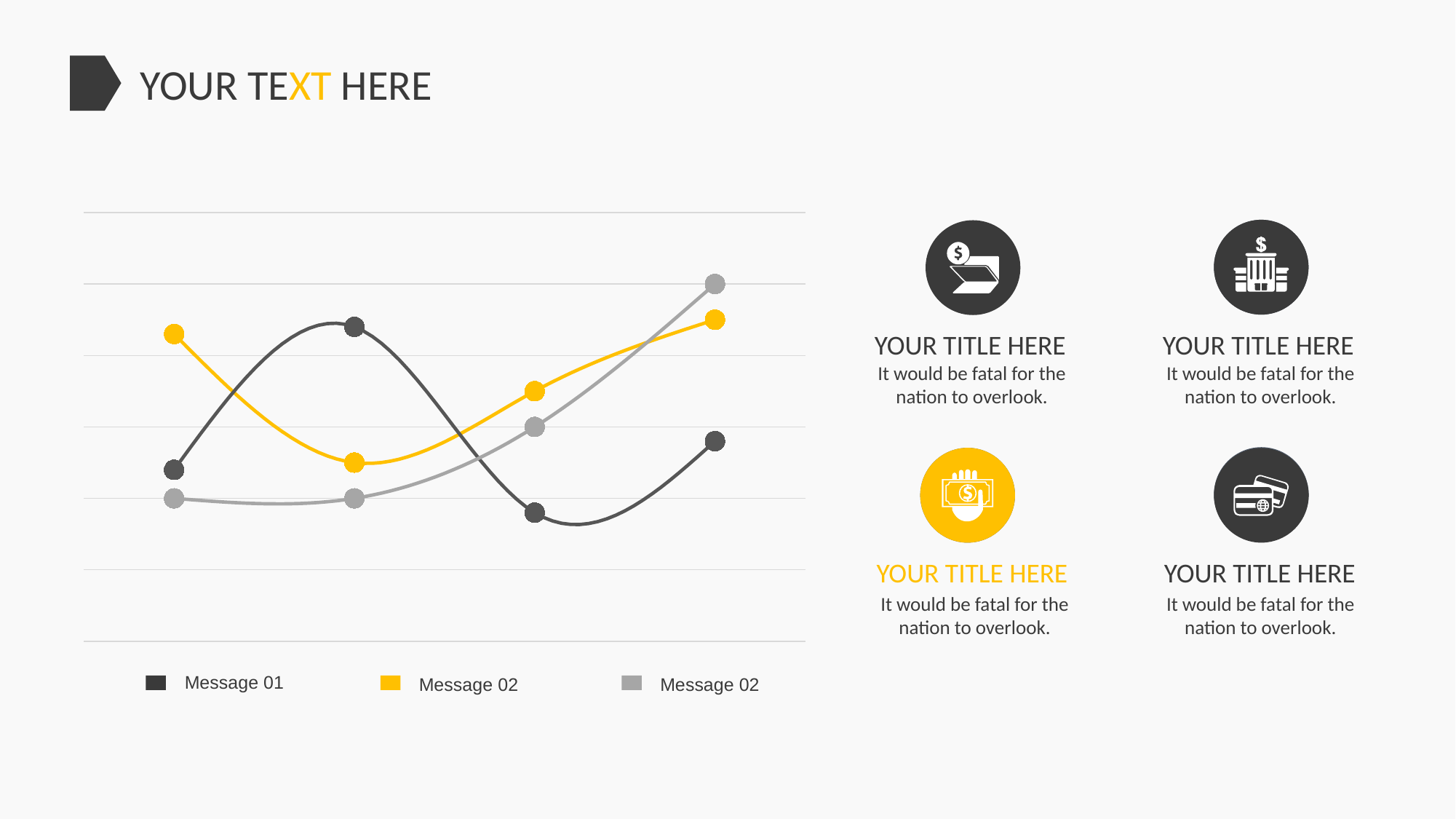

YOUR TEXT HERE

### Chart

| Category |  |  |  |
|---|---|---|---|

YOUR TITLE HERE
YOUR TITLE HERE
It would be fatal for the nation to overlook.
It would be fatal for the nation to overlook.

YOUR TITLE HERE
YOUR TITLE HERE
It would be fatal for the nation to overlook.
It would be fatal for the nation to overlook.
Message 01
Message 02
Message 02